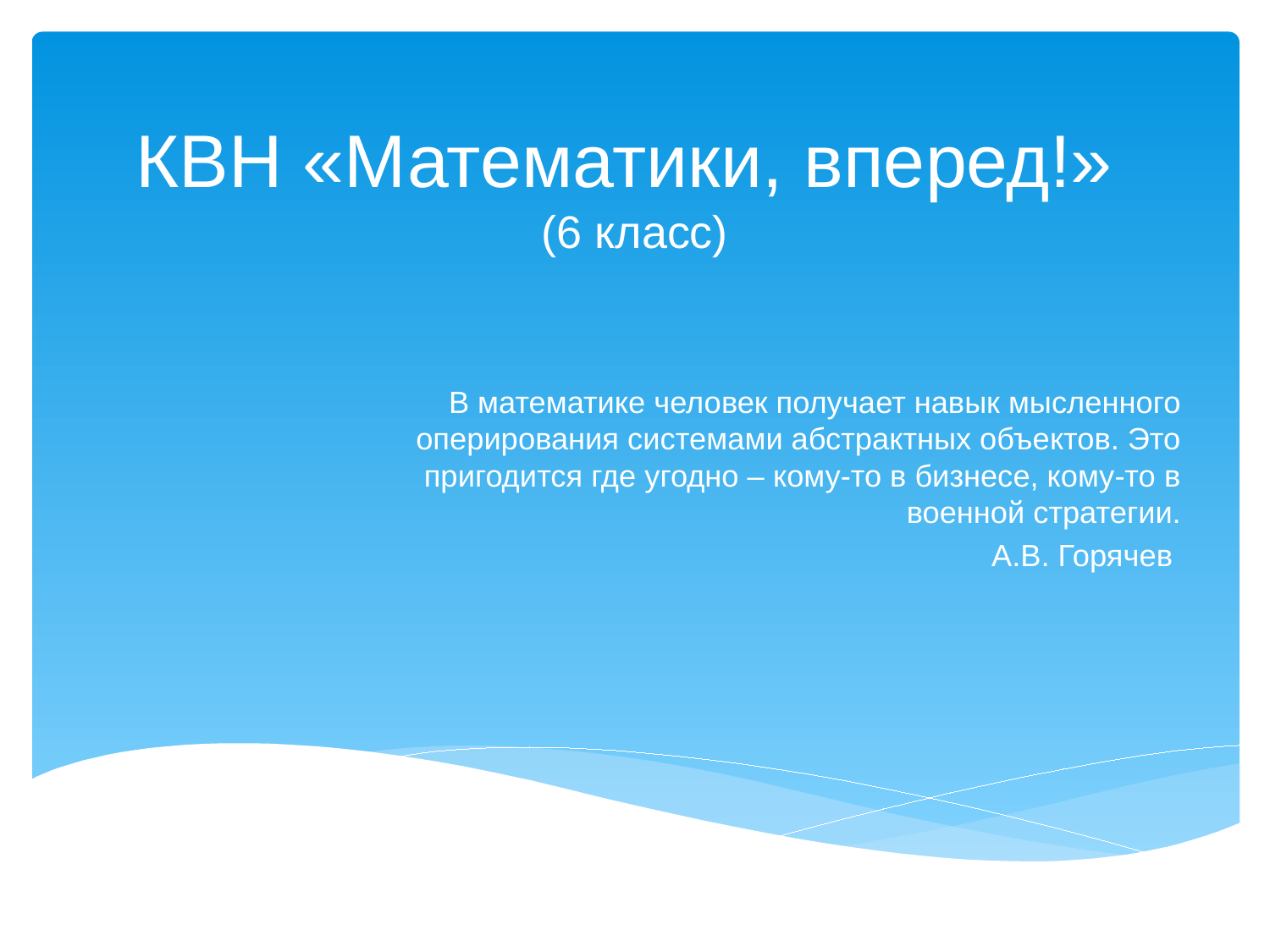

# КВН «Математики, вперед!» (6 класс)
В математике человек получает навык мысленного оперирования системами абстрактных объектов. Это пригодится где угодно – кому-то в бизнесе, кому-то в военной стратегии.
А.В. Горячев